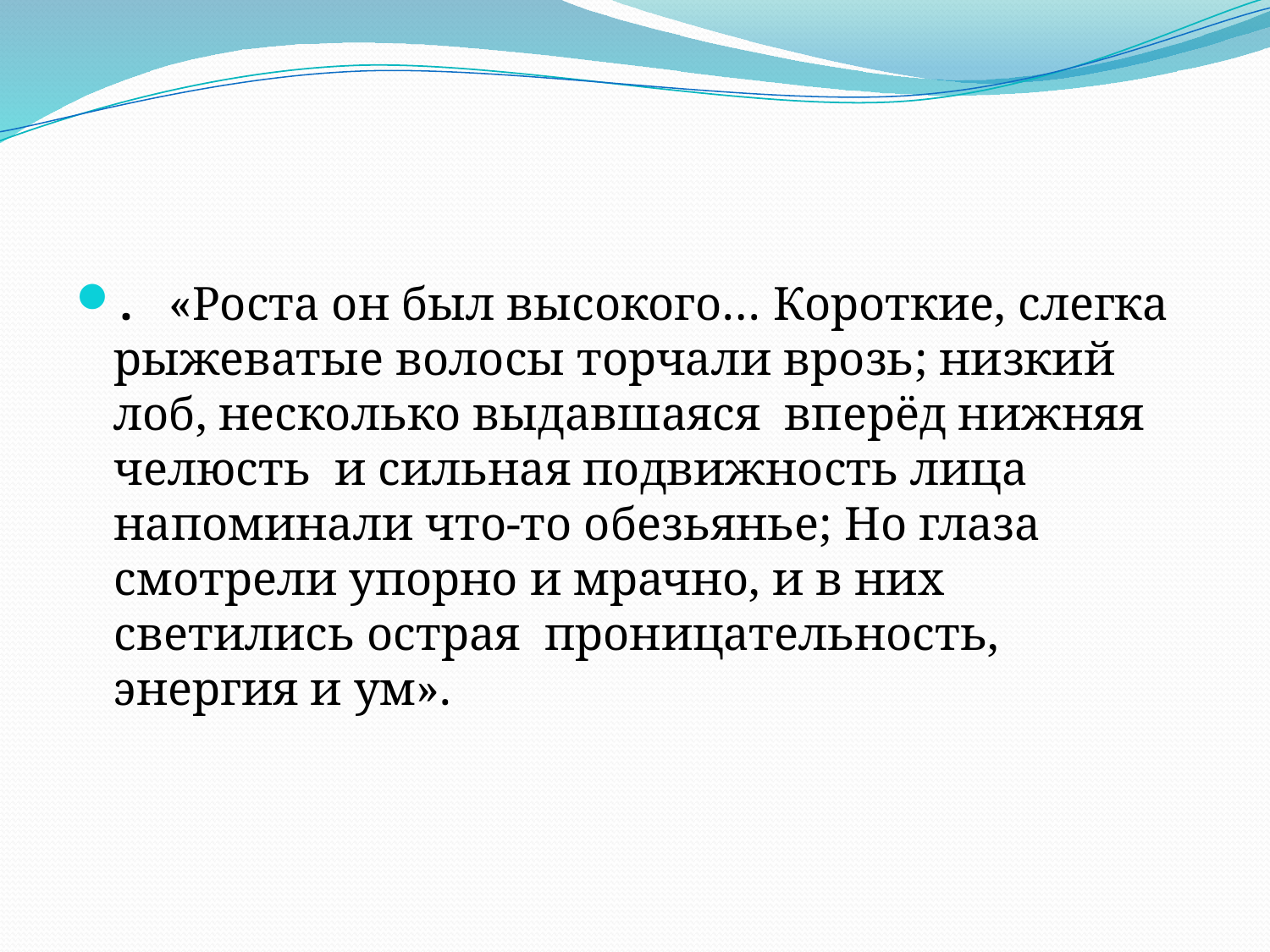

#
.   «Роста он был высокого… Короткие, слегка рыжеватые волосы торчали врозь; низкий лоб, несколько выдавшаяся  вперёд нижняя челюсть  и сильная подвижность лица напоминали что-то обезьянье; Но глаза смотрели упорно и мрачно, и в них светились острая  проницательность, энергия и ум».